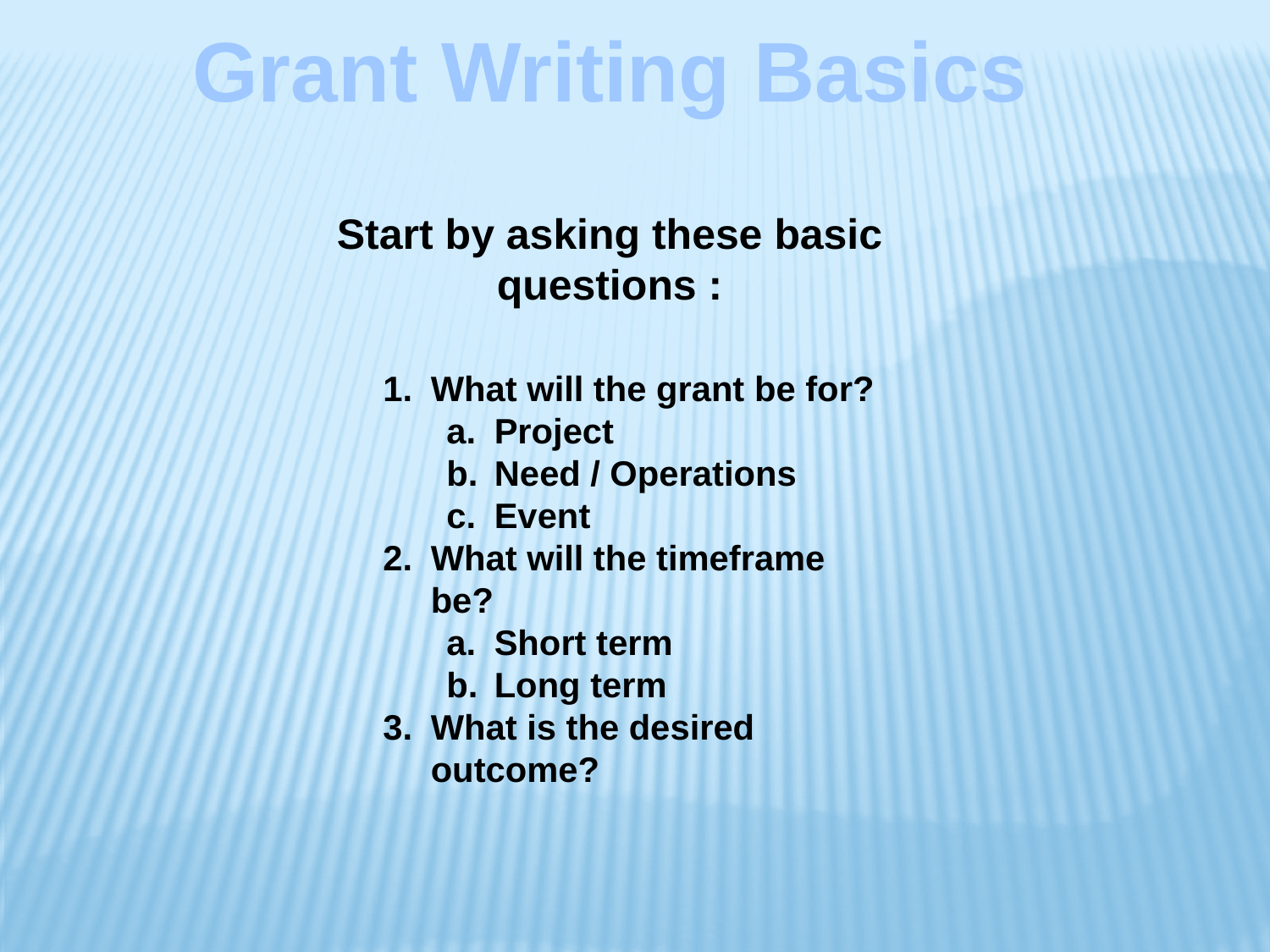

Grant Writing Basics
Start by asking these basic questions :
What will the grant be for?
Project
Need / Operations
Event
What will the timeframe be?
Short term
Long term
What is the desired outcome?